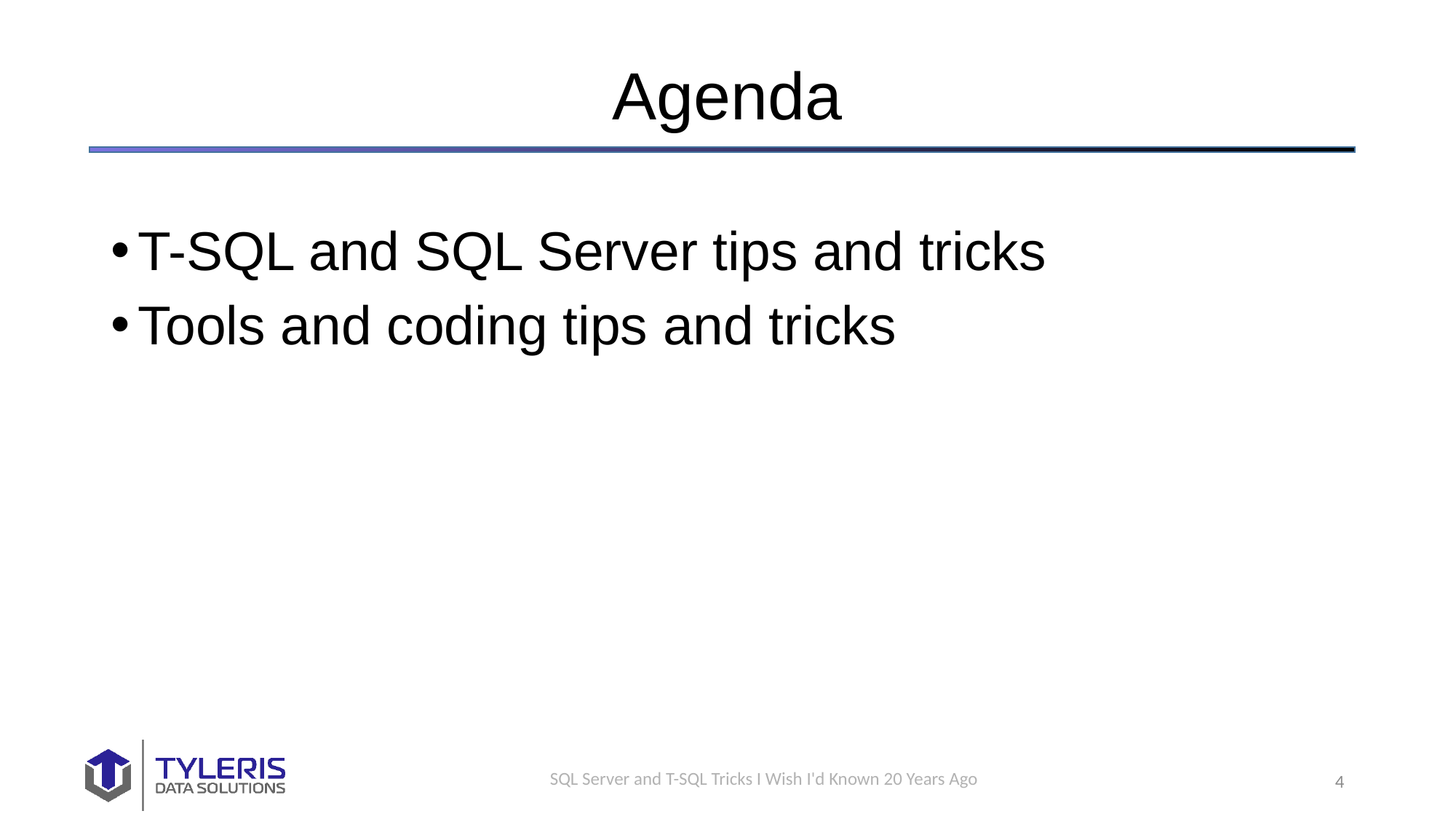

# Agenda

T-SQL and SQL Server tips and tricks
Tools and coding tips and tricks

SQL Server and T-SQL Tricks I Wish I'd Known 20 Years Ago
4